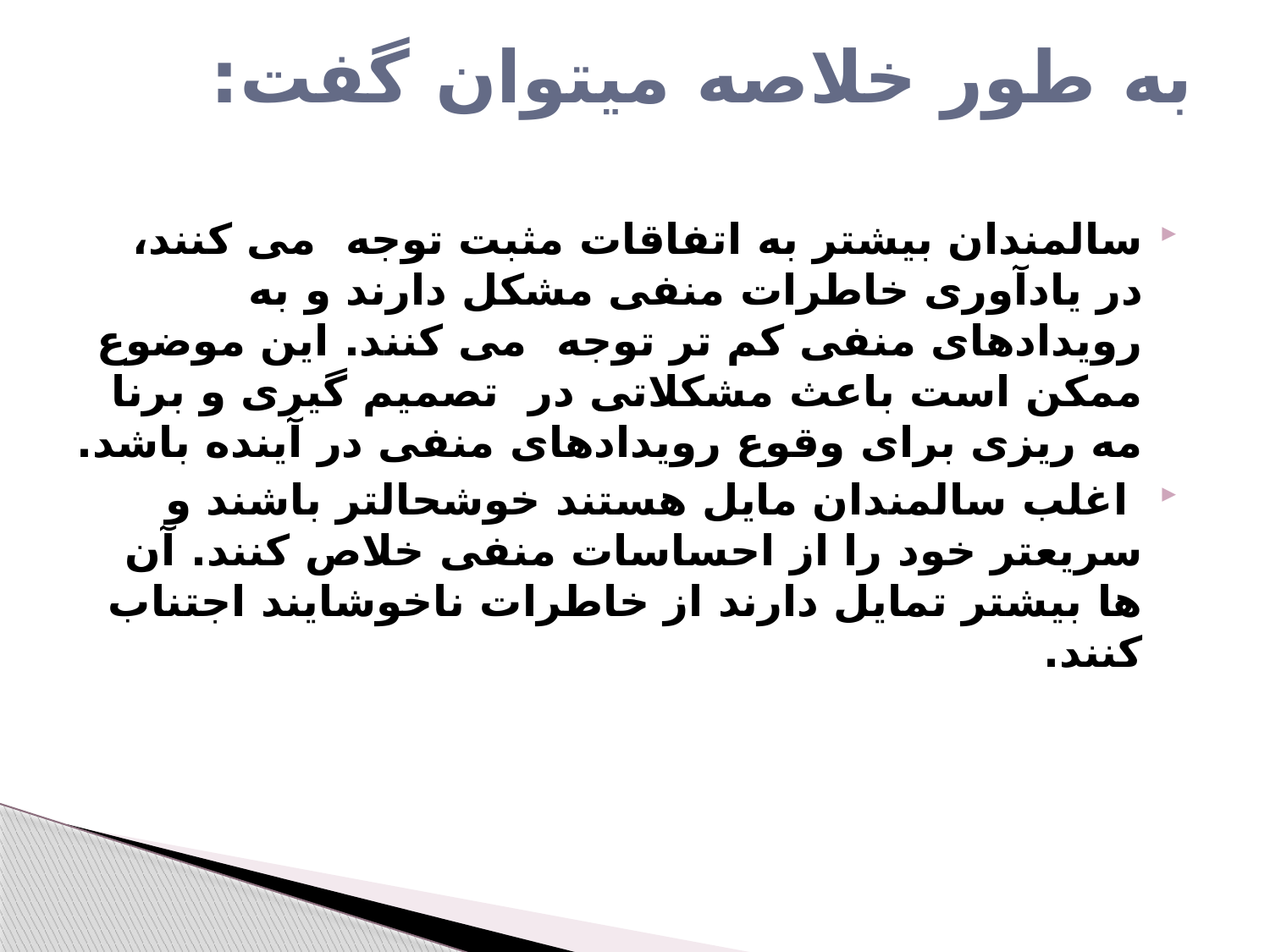

# به طور خلاصه میتوان گفت:
سالمندان بیشتر به اتفاقات مثبت توجه  می کنند، در یادآوری خاطرات منفی مشکل دارند و به رویدادهای منفی کم تر توجه  می کنند. این موضوع ممکن است باعث مشکلاتی در  تصمیم گیری و برنا مه ریزی برای وقوع رویدادهای منفی در آینده باشد.
 اغلب سالمندان مایل هستند خوشحالتر باشند و سریعتر خود را از احساسات منفی خلاص کنند. آن ها بیشتر تمایل دارند از خاطرات ناخوشایند اجتناب کنند.